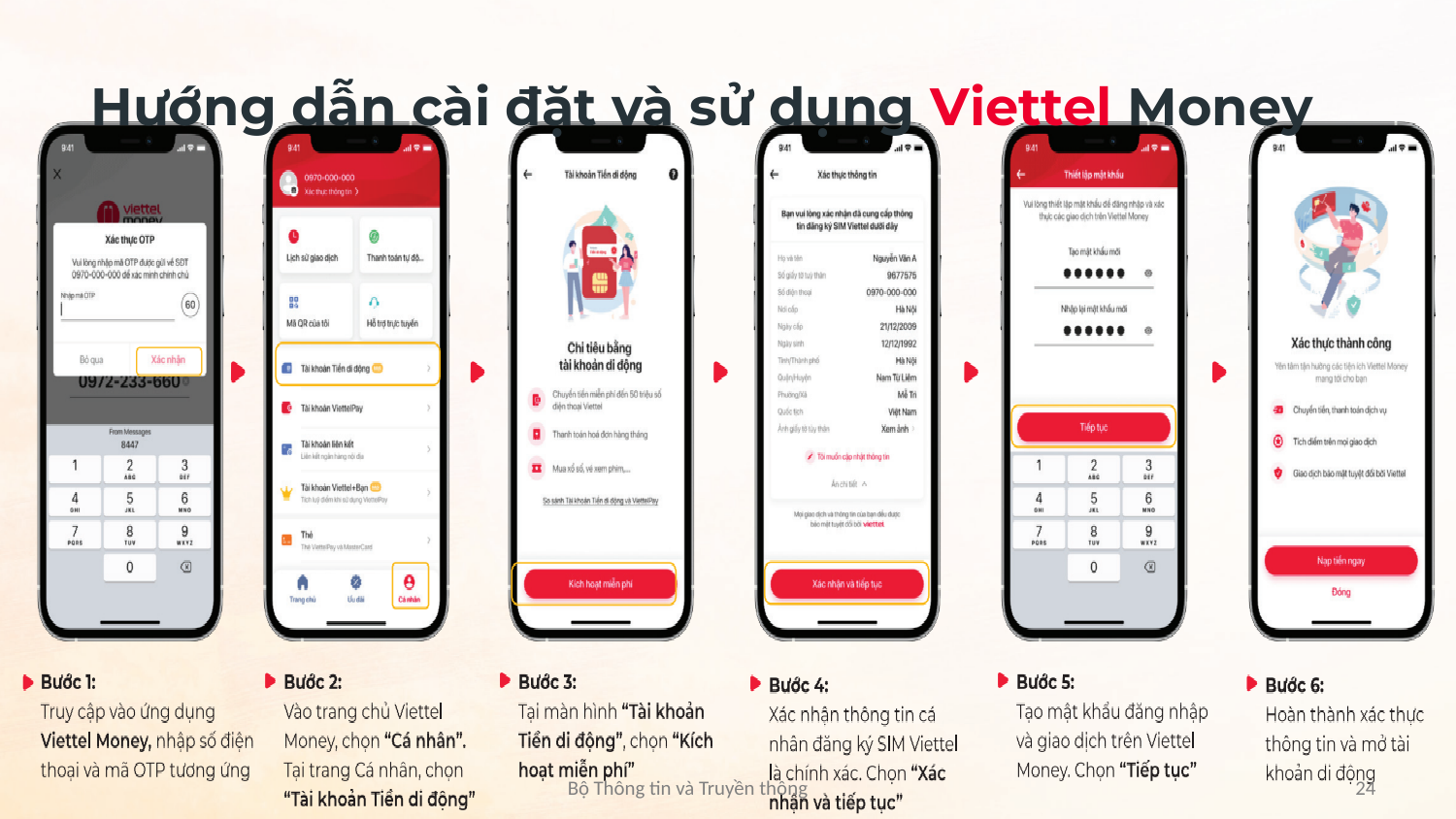

Hướng dẫn cài đặt và sử dụng Viettel Money
24
Bộ Thông tin và Truyền thông